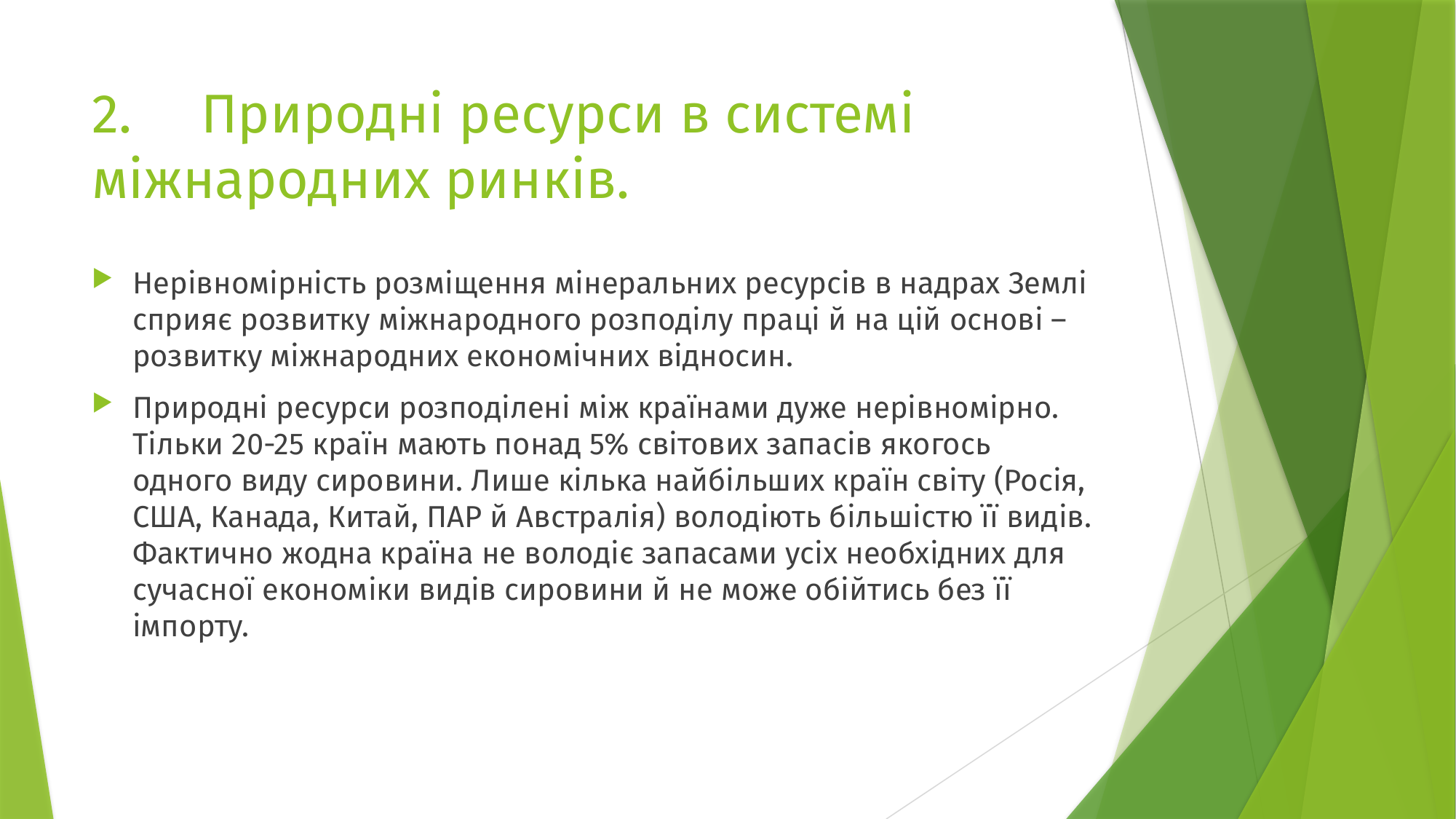

# 2.	Природні ресурси в системі міжнародних ринків.
Нерівномірність розміщення мінеральних ресурсів в надрах Землі сприяє розвитку міжнародного розподілу праці й на цій основі – розвитку міжнародних економічних відносин.
Природні ресурси розподілені між країнами дуже нерівномірно. Тільки 20-25 країн мають понад 5% світових запасів якогось одного виду сировини. Лише кілька найбільших країн світу (Росія, США, Канада, Китай, ПАР й Австралія) володіють більшістю її видів. Фактично жодна країна не володіє запасами усіх необхідних для сучасної економіки видів сировини й не може обійтись без її імпорту.